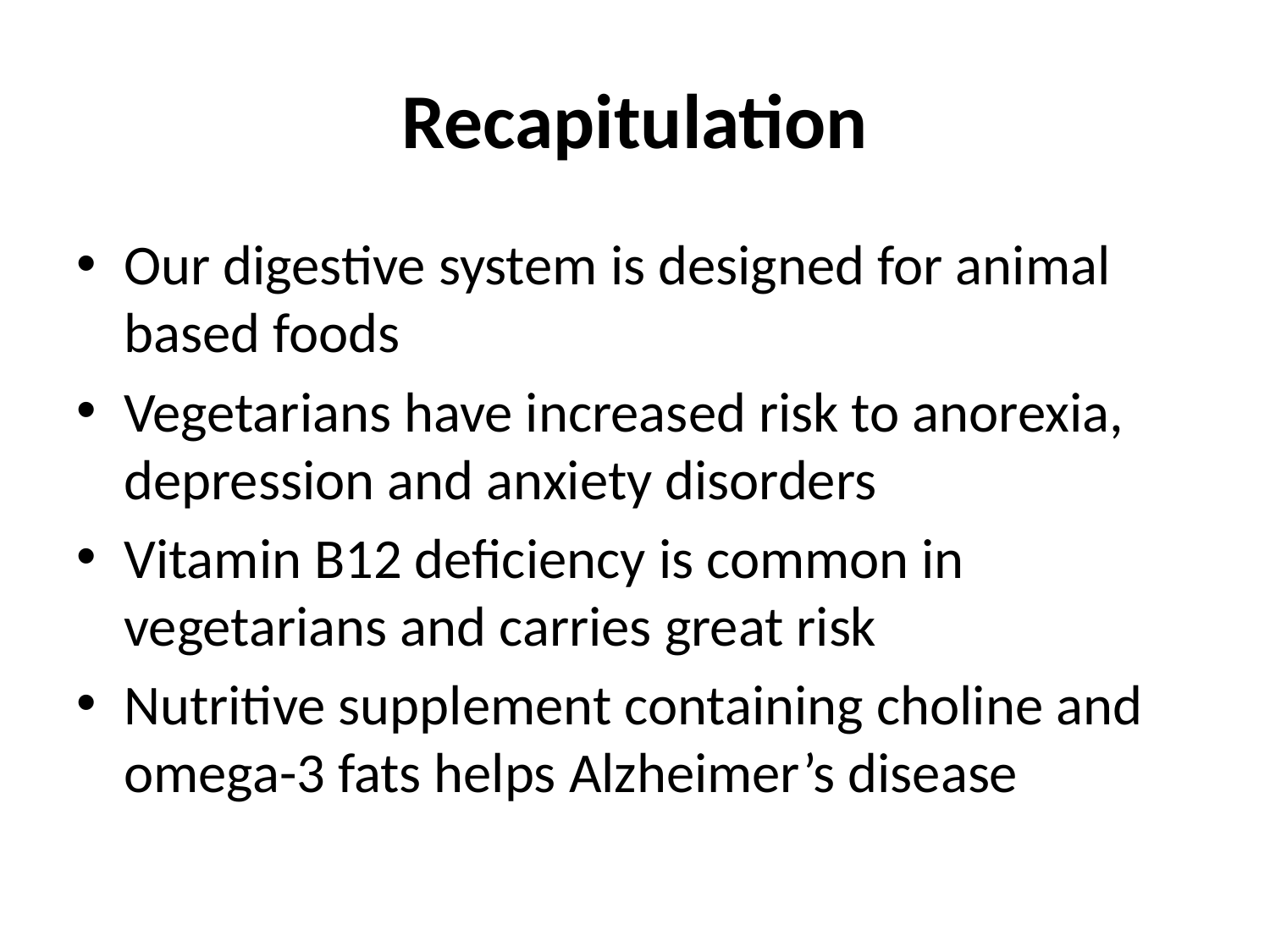

# Recapitulation
Our digestive system is designed for animal based foods
Vegetarians have increased risk to anorexia, depression and anxiety disorders
Vitamin B12 deficiency is common in vegetarians and carries great risk
Nutritive supplement containing choline and omega-3 fats helps Alzheimer’s disease